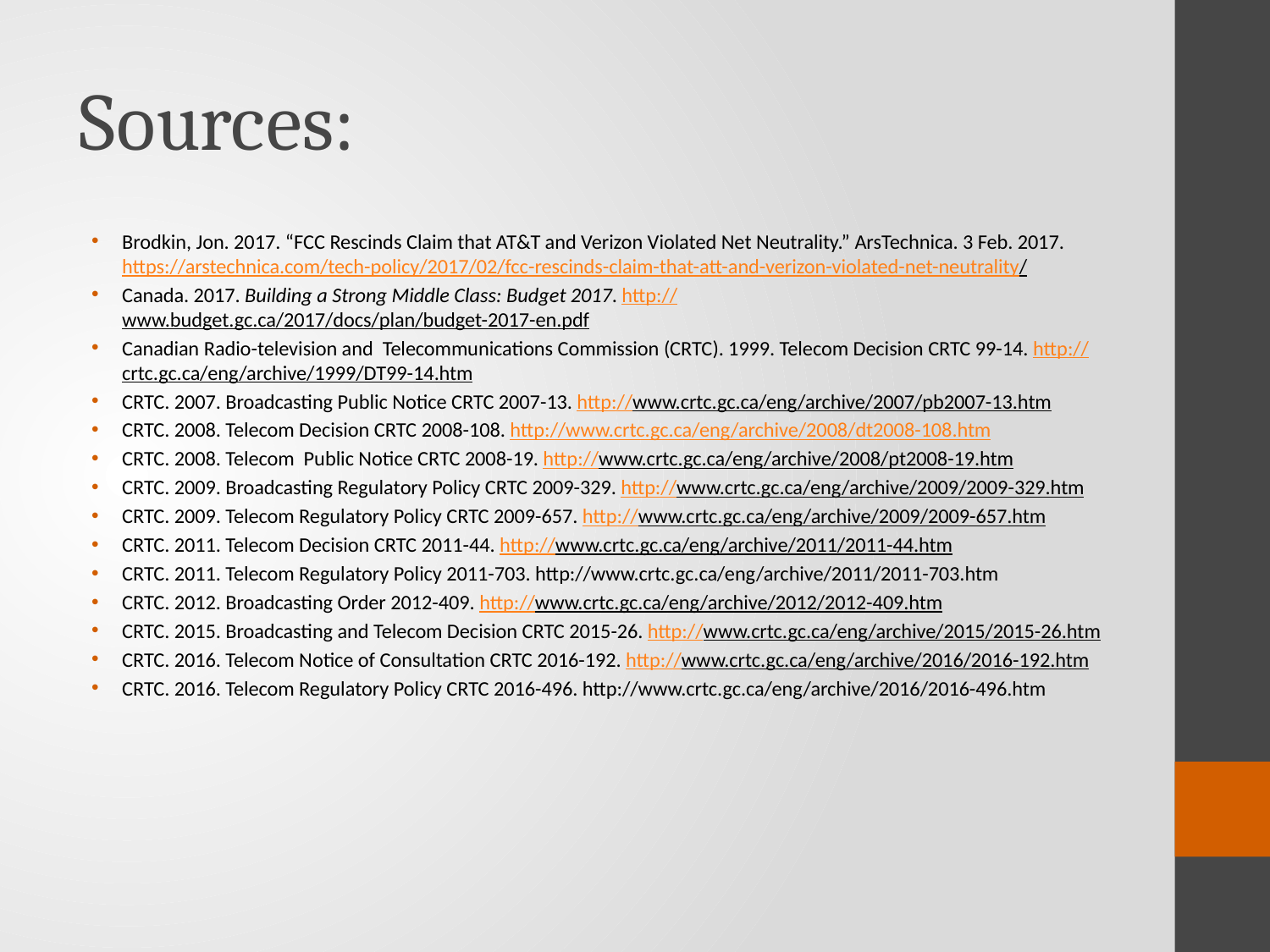

# Sources:
Brodkin, Jon. 2017. “FCC Rescinds Claim that AT&T and Verizon Violated Net Neutrality.” ArsTechnica. 3 Feb. 2017. https://arstechnica.com/tech-policy/2017/02/fcc-rescinds-claim-that-att-and-verizon-violated-net-neutrality/
Canada. 2017. Building a Strong Middle Class: Budget 2017. http://www.budget.gc.ca/2017/docs/plan/budget-2017-en.pdf
Canadian Radio-television and  Telecommunications Commission (CRTC). 1999. Telecom Decision CRTC 99-14. http://crtc.gc.ca/eng/archive/1999/DT99-14.htm
CRTC. 2007. Broadcasting Public Notice CRTC 2007-13. http://www.crtc.gc.ca/eng/archive/2007/pb2007-13.htm
CRTC. 2008. Telecom Decision CRTC 2008-108. http://www.crtc.gc.ca/eng/archive/2008/dt2008-108.htm
CRTC. 2008. Telecom  Public Notice CRTC 2008-19. http://www.crtc.gc.ca/eng/archive/2008/pt2008-19.htm
CRTC. 2009. Broadcasting Regulatory Policy CRTC 2009-329. http://www.crtc.gc.ca/eng/archive/2009/2009-329.htm
CRTC. 2009. Telecom Regulatory Policy CRTC 2009-657. http://www.crtc.gc.ca/eng/archive/2009/2009-657.htm
CRTC. 2011. Telecom Decision CRTC 2011-44. http://www.crtc.gc.ca/eng/archive/2011/2011-44.htm
CRTC. 2011. Telecom Regulatory Policy 2011-703. http://www.crtc.gc.ca/eng/archive/2011/2011-703.htm
CRTC. 2012. Broadcasting Order 2012-409. http://www.crtc.gc.ca/eng/archive/2012/2012-409.htm
CRTC. 2015. Broadcasting and Telecom Decision CRTC 2015-26. http://www.crtc.gc.ca/eng/archive/2015/2015-26.htm
CRTC. 2016. Telecom Notice of Consultation CRTC 2016-192. http://www.crtc.gc.ca/eng/archive/2016/2016-192.htm
CRTC. 2016. Telecom Regulatory Policy CRTC 2016-496. http://www.crtc.gc.ca/eng/archive/2016/2016-496.htm